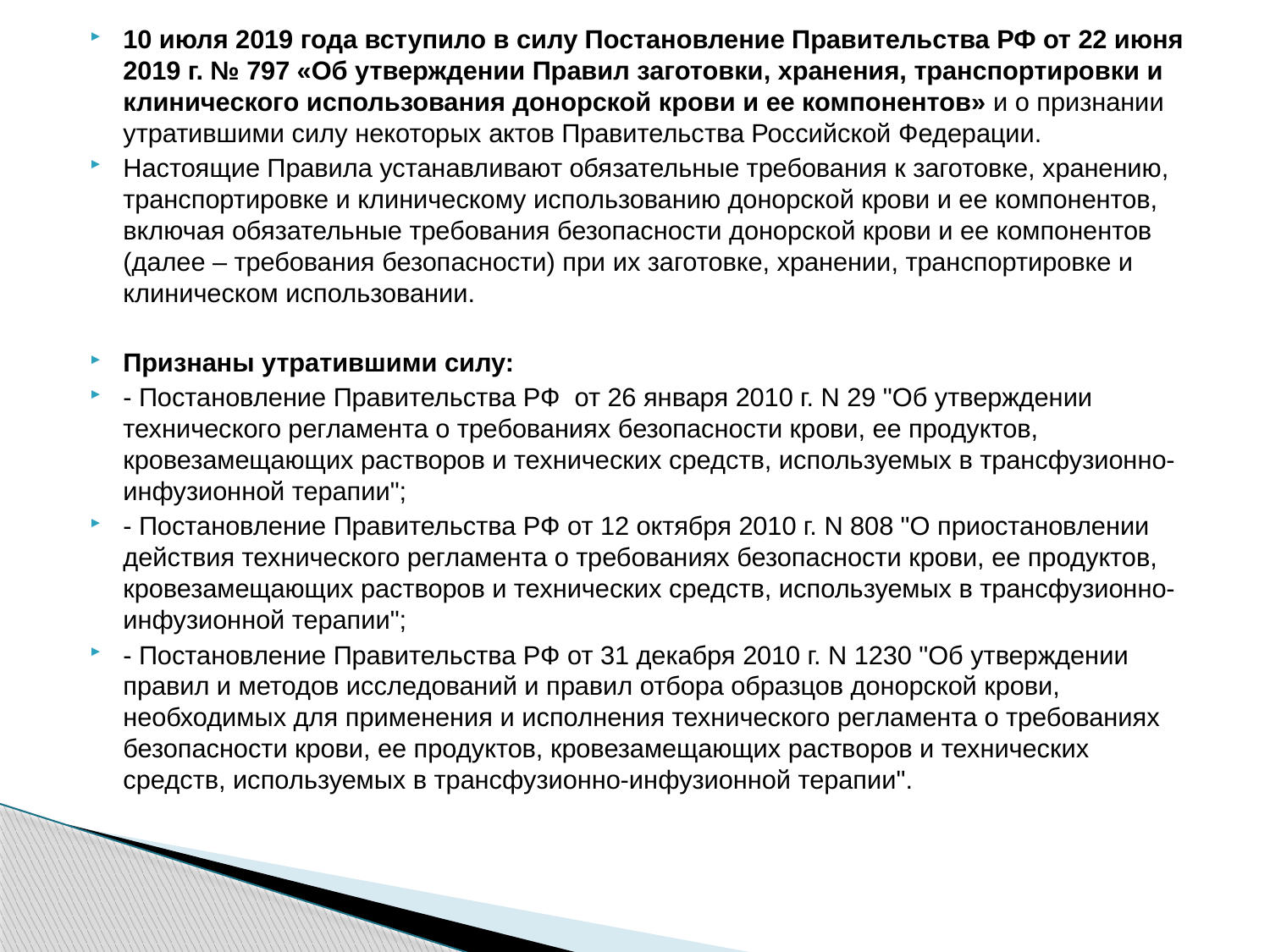

10 июля 2019 года вступило в силу Постановление Правительства РФ от 22 июня 2019 г. № 797 «Об утверждении Правил заготовки, хранения, транспортировки и клинического использования донорской крови и ее компонентов» и о признании утратившими силу некоторых актов Правительства Российской Федерации.
Настоящие Правила устанавливают обязательные требования к заготовке, хранению, транспортировке и клиническому использованию донорской крови и ее компонентов, включая обязательные требования безопасности донорской крови и ее компонентов (далее – требования безопасности) при их заготовке, хранении, транспортировке и клиническом использовании.

Признаны утратившими силу:
- Постановление Правительства РФ  от 26 января 2010 г. N 29 "Об утверждении технического регламента о требованиях безопасности крови, ее продуктов, кровезамещающих растворов и технических средств, используемых в трансфузионно-инфузионной терапии";
- Постановление Правительства РФ от 12 октября 2010 г. N 808 "О приостановлении действия технического регламента о требованиях безопасности крови, ее продуктов, кровезамещающих растворов и технических средств, используемых в трансфузионно-инфузионной терапии";
- Постановление Правительства РФ от 31 декабря 2010 г. N 1230 "Об утверждении правил и методов исследований и правил отбора образцов донорской крови, необходимых для применения и исполнения технического регламента о требованиях безопасности крови, ее продуктов, кровезамещающих растворов и технических средств, используемых в трансфузионно-инфузионной терапии".